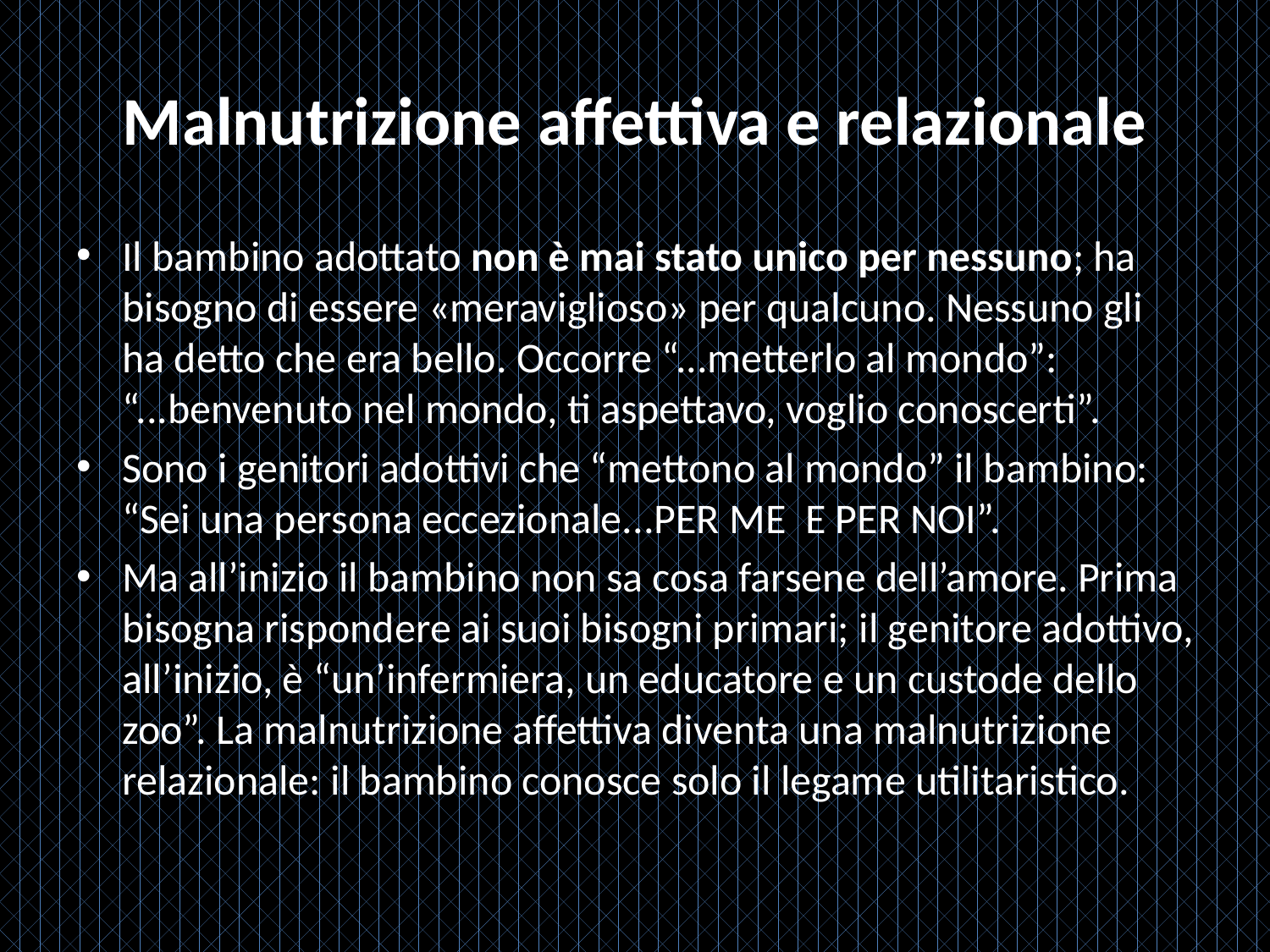

# Malnutrizione affettiva e relazionale
Il bambino adottato non è mai stato unico per nessuno; ha bisogno di essere «meraviglioso» per qualcuno. Nessuno gli ha detto che era bello. Occorre “...metterlo al mondo”: “...benvenuto nel mondo, ti aspettavo, voglio conoscerti”.
Sono i genitori adottivi che “mettono al mondo” il bambino: “Sei una persona eccezionale...PER ME  E PER NOI”.
Ma all’inizio il bambino non sa cosa farsene dell’amore. Prima bisogna rispondere ai suoi bisogni primari; il genitore adottivo, all’inizio, è “un’infermiera, un educatore e un custode dello zoo”. La malnutrizione affettiva diventa una malnutrizione relazionale: il bambino conosce solo il legame utilitaristico.